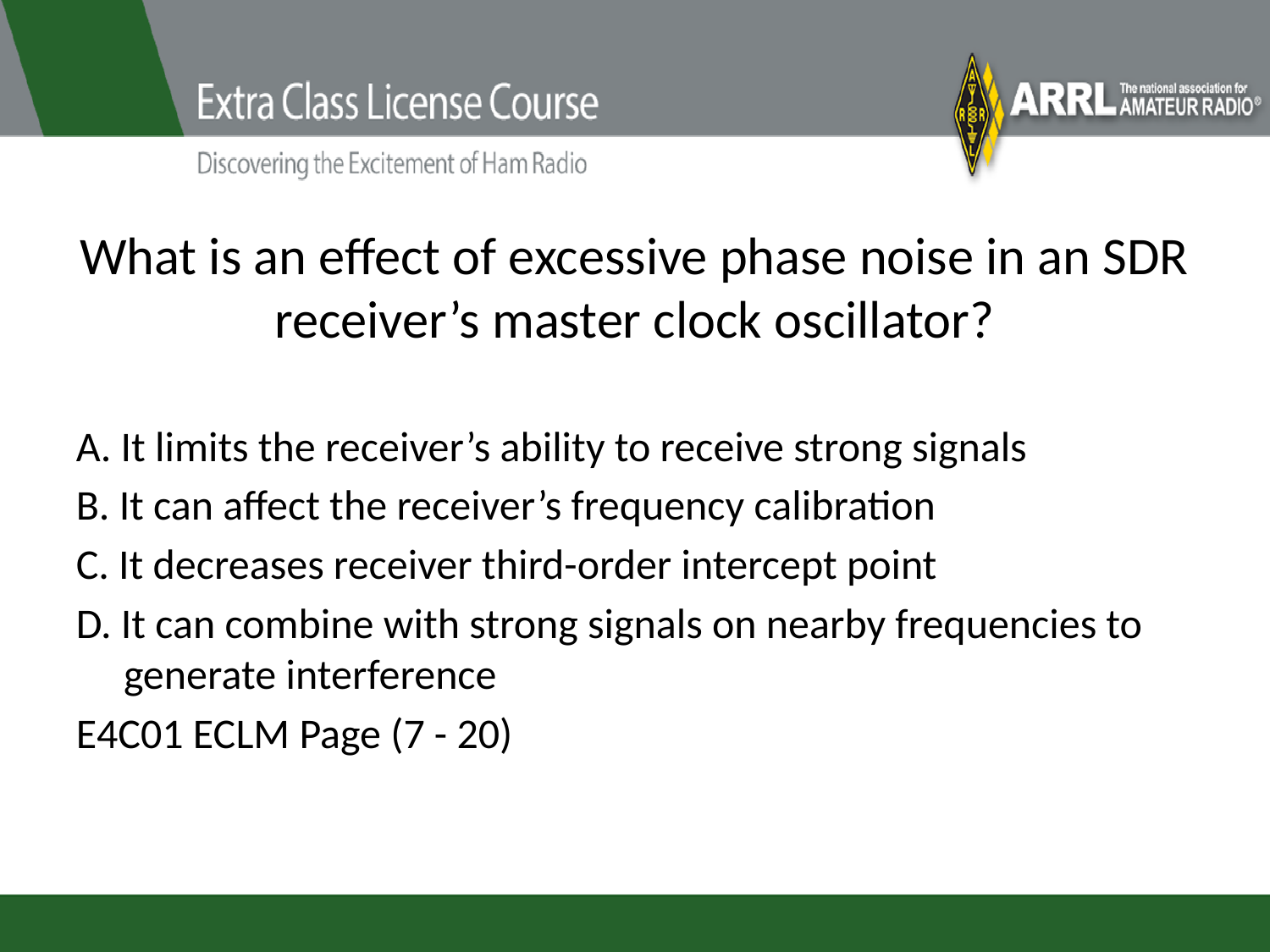

# What is an effect of excessive phase noise in an SDR receiver’s master clock oscillator?
A. It limits the receiver’s ability to receive strong signals
B. It can affect the receiver’s frequency calibration
C. It decreases receiver third-order intercept point
D. It can combine with strong signals on nearby frequencies to generate interference
E4C01 ECLM Page (7 - 20)